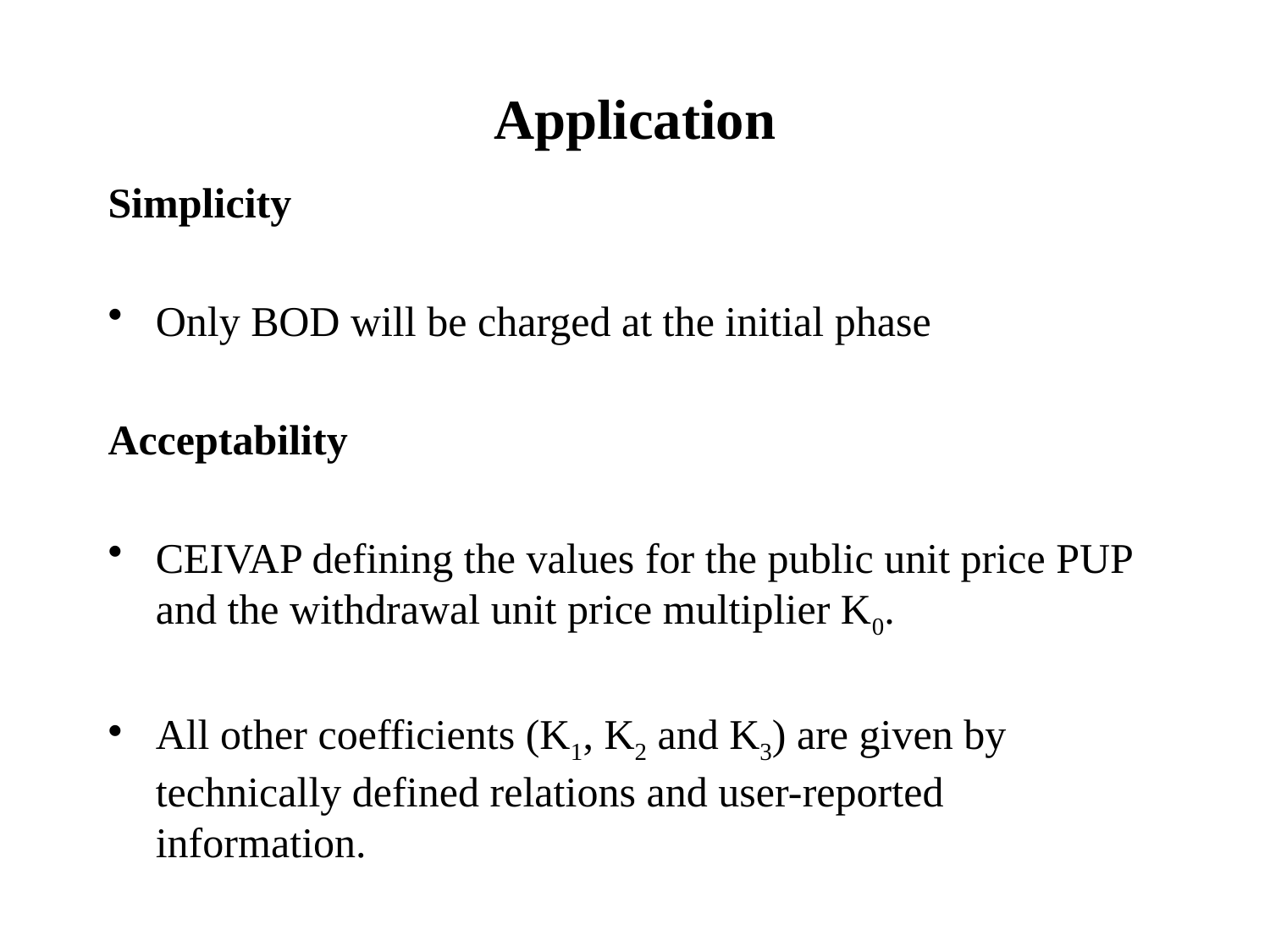

# Application
Simplicity

Only BOD will be charged at the initial phase

Acceptability

CEIVAP defining the values for the public unit price PUP and the withdrawal unit price multiplier K0.

All other coefficients (K1, K2 and K3) are given by technically defined relations and user-reported information.